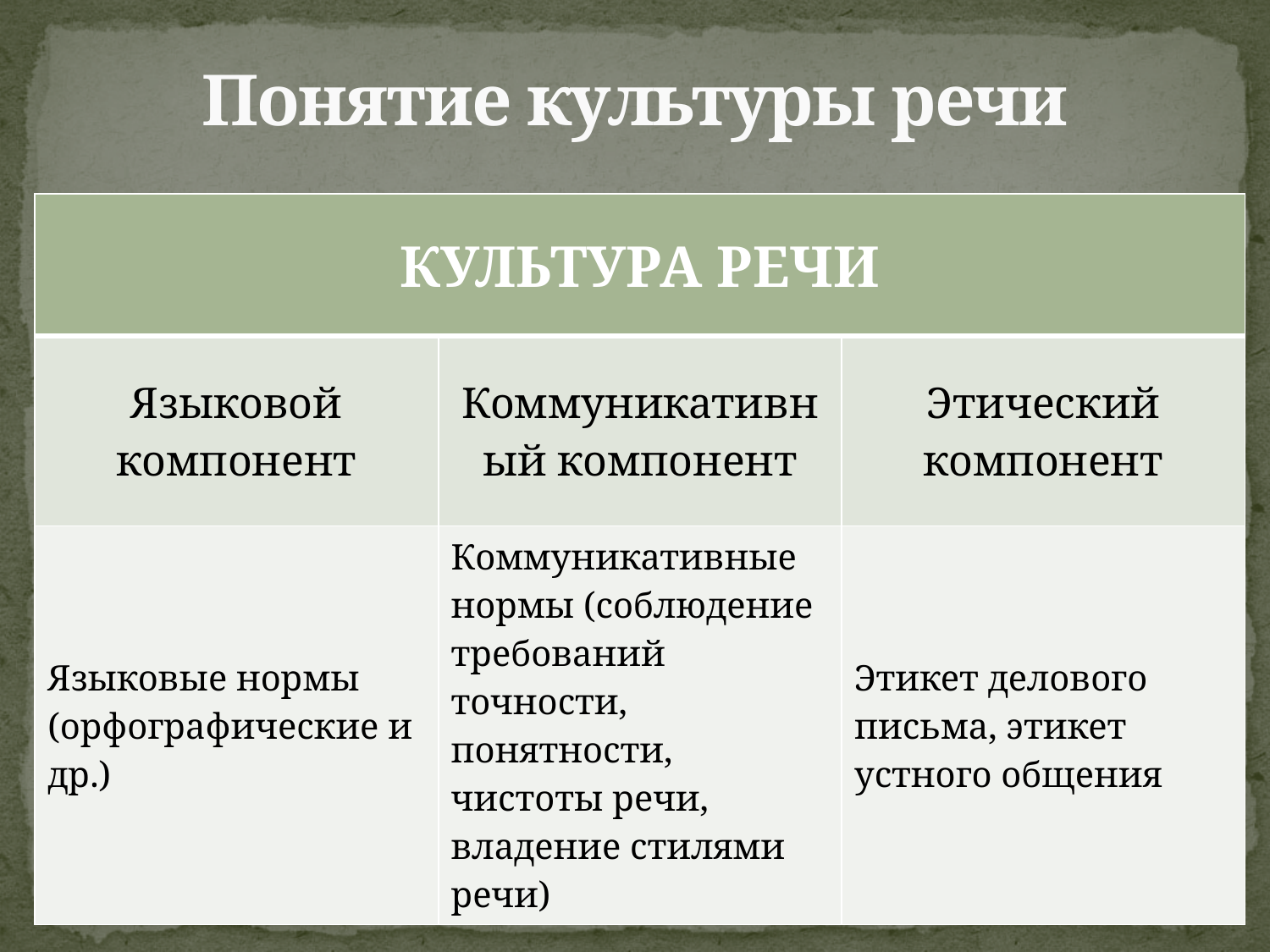

# Понятие культуры речи
| КУЛЬТУРА РЕЧИ |  |  |
| --- | --- | --- |
| Языковой компонент | Коммуникативный компонент | Этический компонент |
| Языковые нормы (орфографические и др.) | Коммуникативные нормы (соблюдение требований точности, понятности, чистоты речи, владение стилями речи) | Этикет делового письма, этикет устного общения |